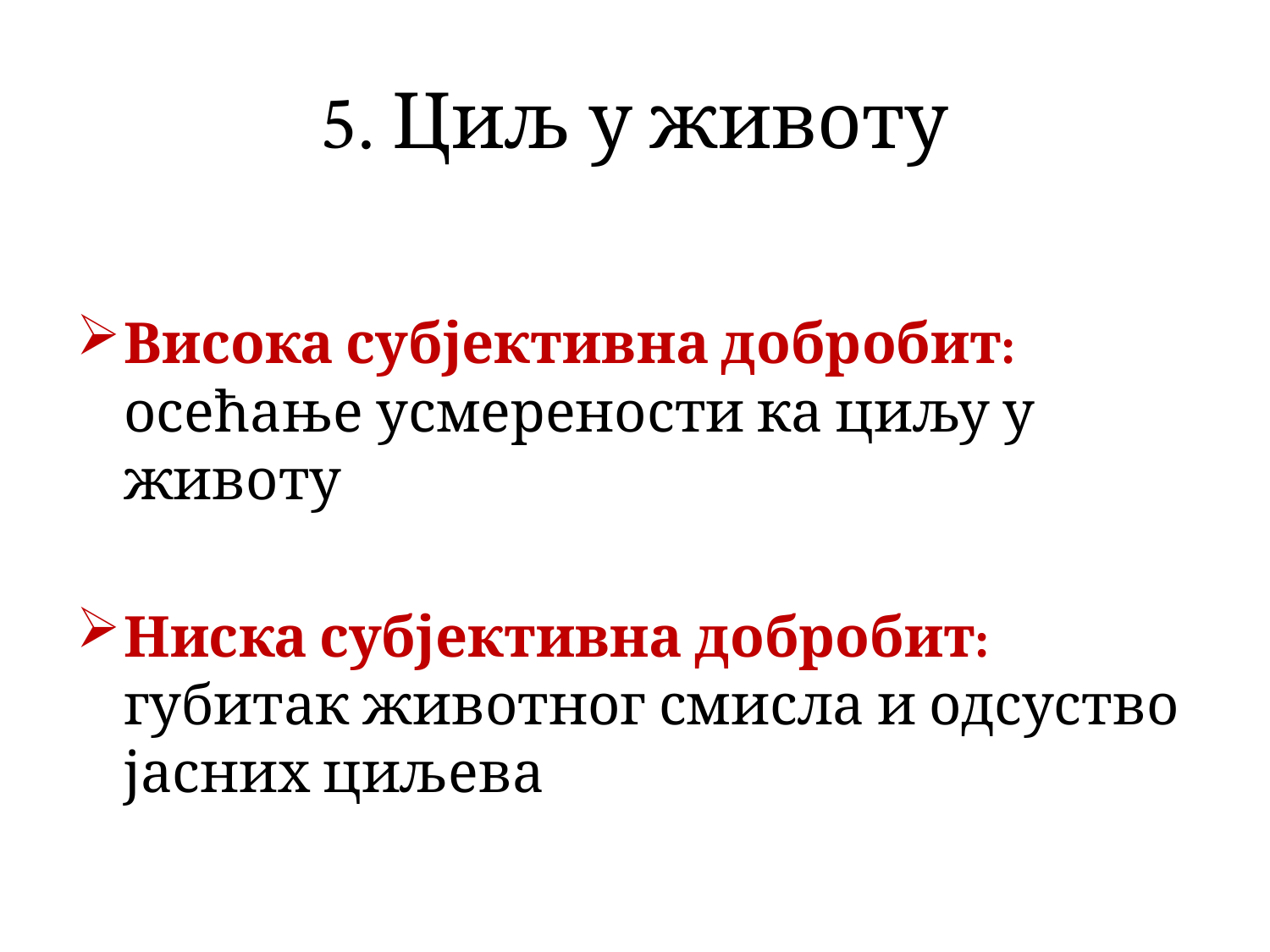

# 5. Циљ у животу

Висока субјективна добробит: осећање усмерености ка циљу у животу

Ниска субјективна добробит: губитак животног смисла и одсуство јасних циљева